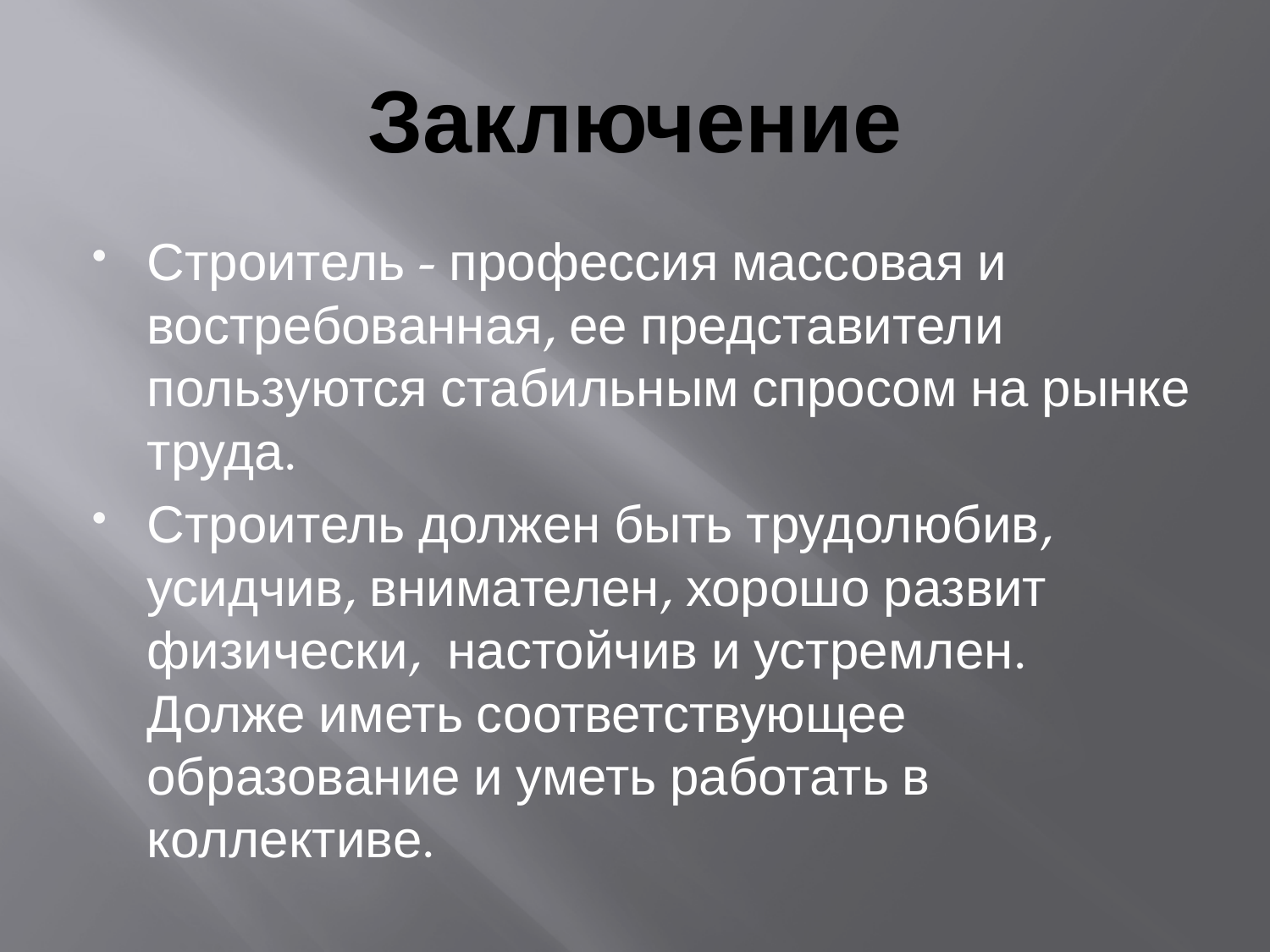

# Заключение
Строитель - профессия массовая и востребованная, ее представители пользуются стабильным спросом на рынке труда.
Строитель должен быть трудолюбив, усидчив, внимателен, хорошо развит физически,  настойчив и устремлен. Долже иметь соответствующее образование и уметь работать в коллективе.